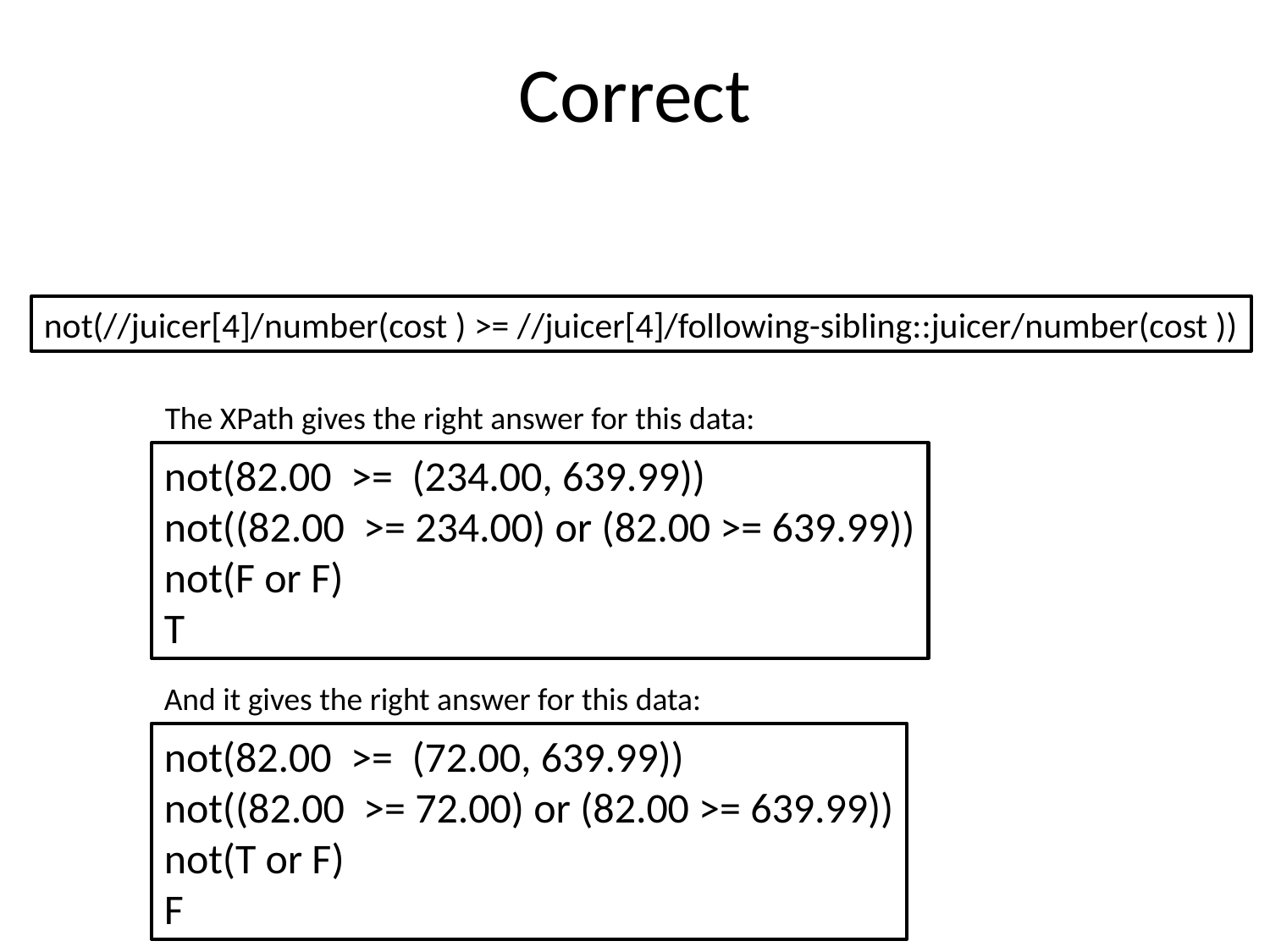

Correct
not(//juicer[4]/number(cost ) >= //juicer[4]/following-sibling::juicer/number(cost ))
The XPath gives the right answer for this data:
not(82.00  >=  (234.00, 639.99))
not((82.00  >= 234.00) or (82.00 >= 639.99))
not(F or F)
T
And it gives the right answer for this data:
not(82.00  >=  (72.00, 639.99))
not((82.00  >= 72.00) or (82.00 >= 639.99))
not(T or F)
F